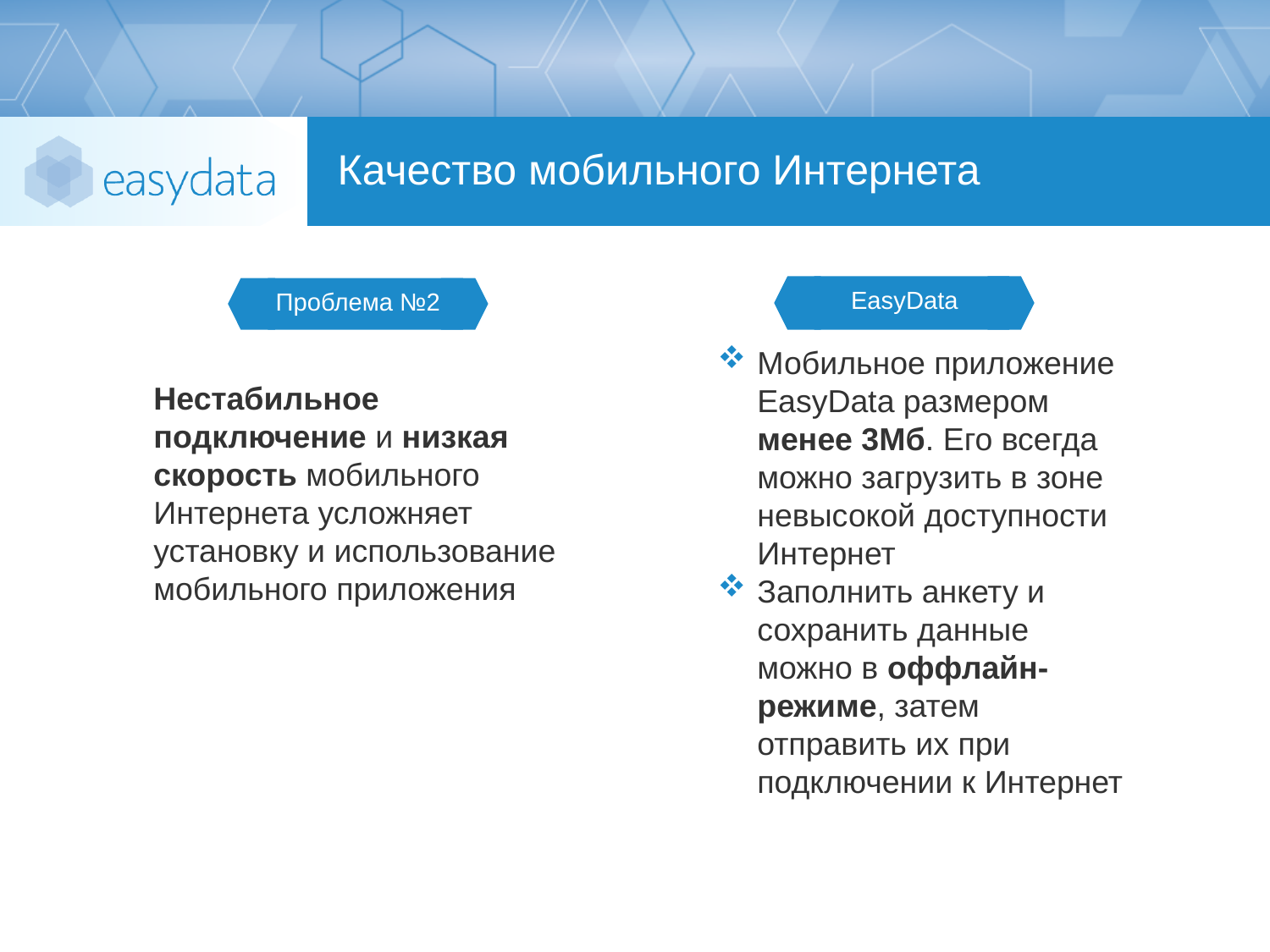

# Качество мобильного Интернета

Проблема №2
EasyData
EasyData
Проблема №2
Мобильное приложение EasyData размером менее 3Мб. Его всегда можно загрузить в зоне невысокой доступности Интернет
Заполнить анкету и сохранить данные можно в оффлайн-режиме, затем отправить их при подключении к Интернет
Нестабильное подключение и низкая скорость мобильного Интернета усложняет установку и использование мобильного приложения